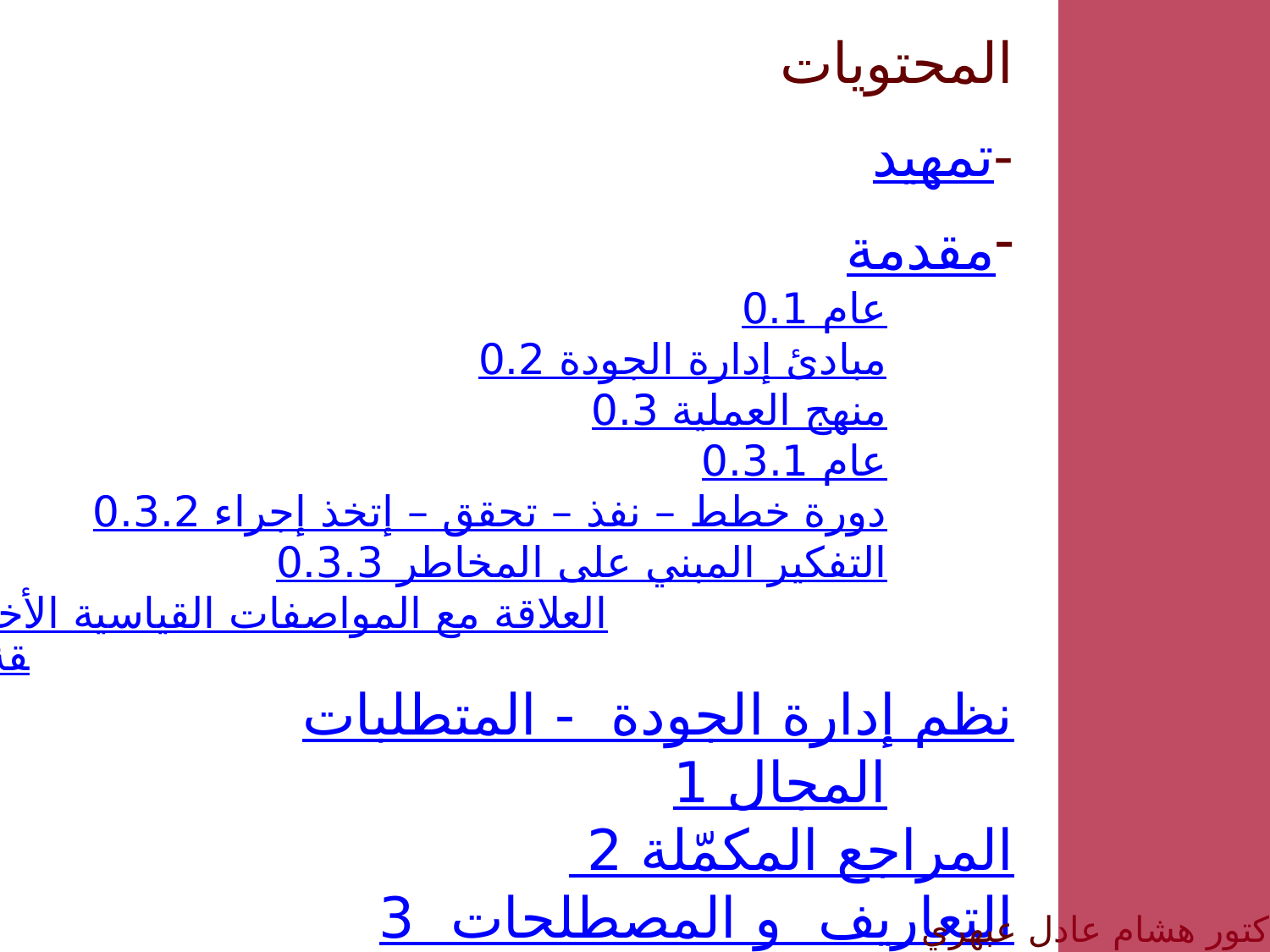

المحتويات

-تمهيد

مقدمة
0.1 عام
0.2 مبادئ إدارة الجودة
0.3 منهج العملية
	0.3.1 عام
	0.3.2 دورة خطط – نفذ – تحقق – إتخذ إجراء
	0.3.3 التفكير المبني على المخاطر
0.4 العلاقة مع المواصفات القياسية الأخرى المتعلقة بنظام الإدارة
نظم إدارة الجودة  - المتطلبات
1 المجال
 	2 المراجع المكمّلة
	3  المصطلحات و  التعاريف
الدكتور هشام عادل عبهري